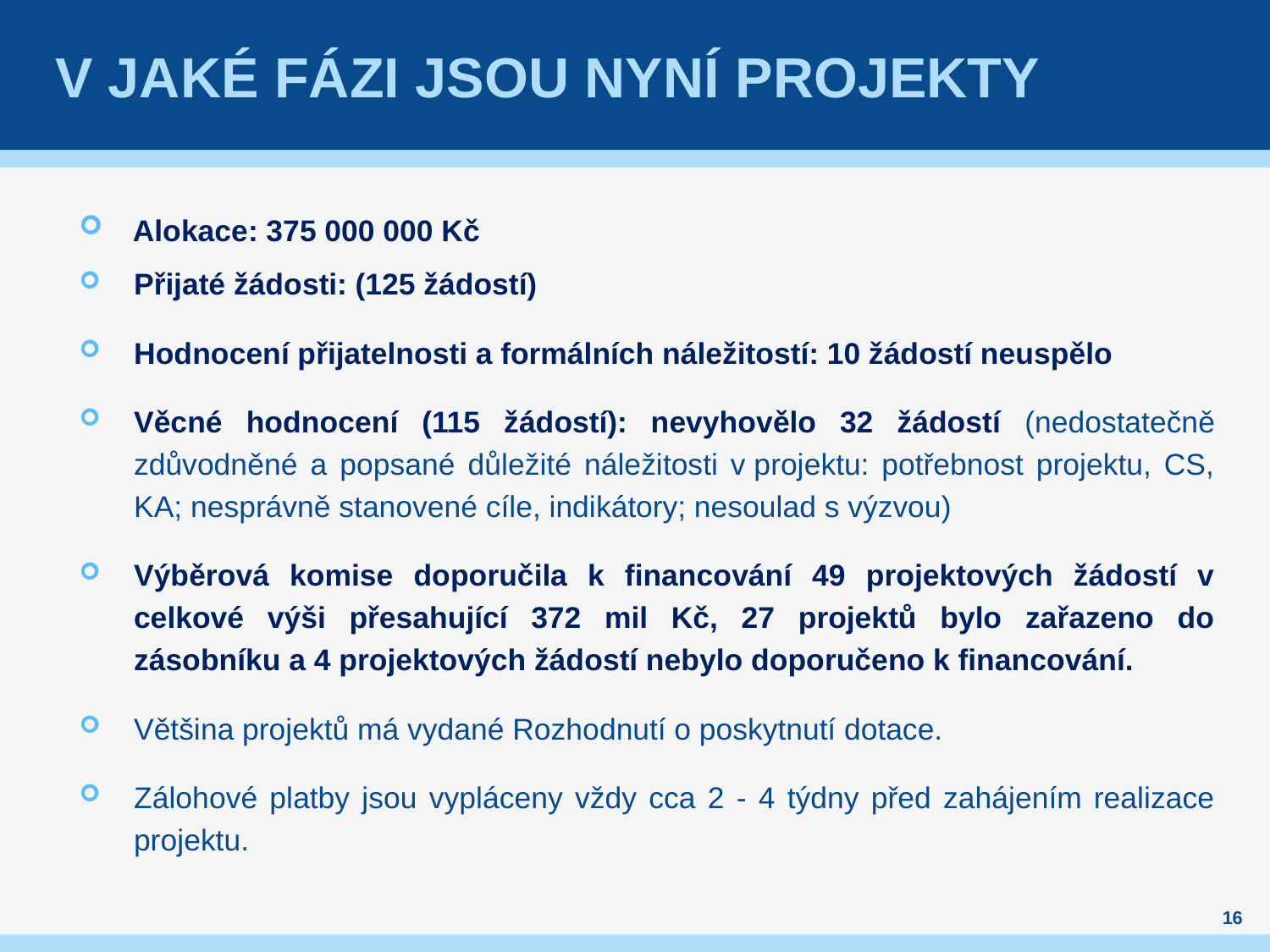

# V JAKÉ FÁZI JSOU NYNÍ PROJEKTY

  Alokace: 375 000 000 Kč
Přijaté žádosti: (125 žádostí)
Hodnocení přijatelnosti a formálních náležitostí: 10 žádostí neuspělo
Věcné hodnocení (115 žádostí): nevyhovělo 32 žádostí (nedostatečně zdůvodněné a popsané důležité náležitosti v projektu: potřebnost projektu, CS, KA; nesprávně stanovené cíle, indikátory; nesoulad s výzvou)
Výběrová komise doporučila k financování 49 projektových žádostí v celkové výši přesahující 372 mil Kč, 27 projektů bylo zařazeno do zásobníku a 4 projektových žádostí nebylo doporučeno k financování.
Většina projektů má vydané Rozhodnutí o poskytnutí dotace.
Zálohové platby jsou vypláceny vždy cca 2 - 4 týdny před zahájením realizace projektu.
16